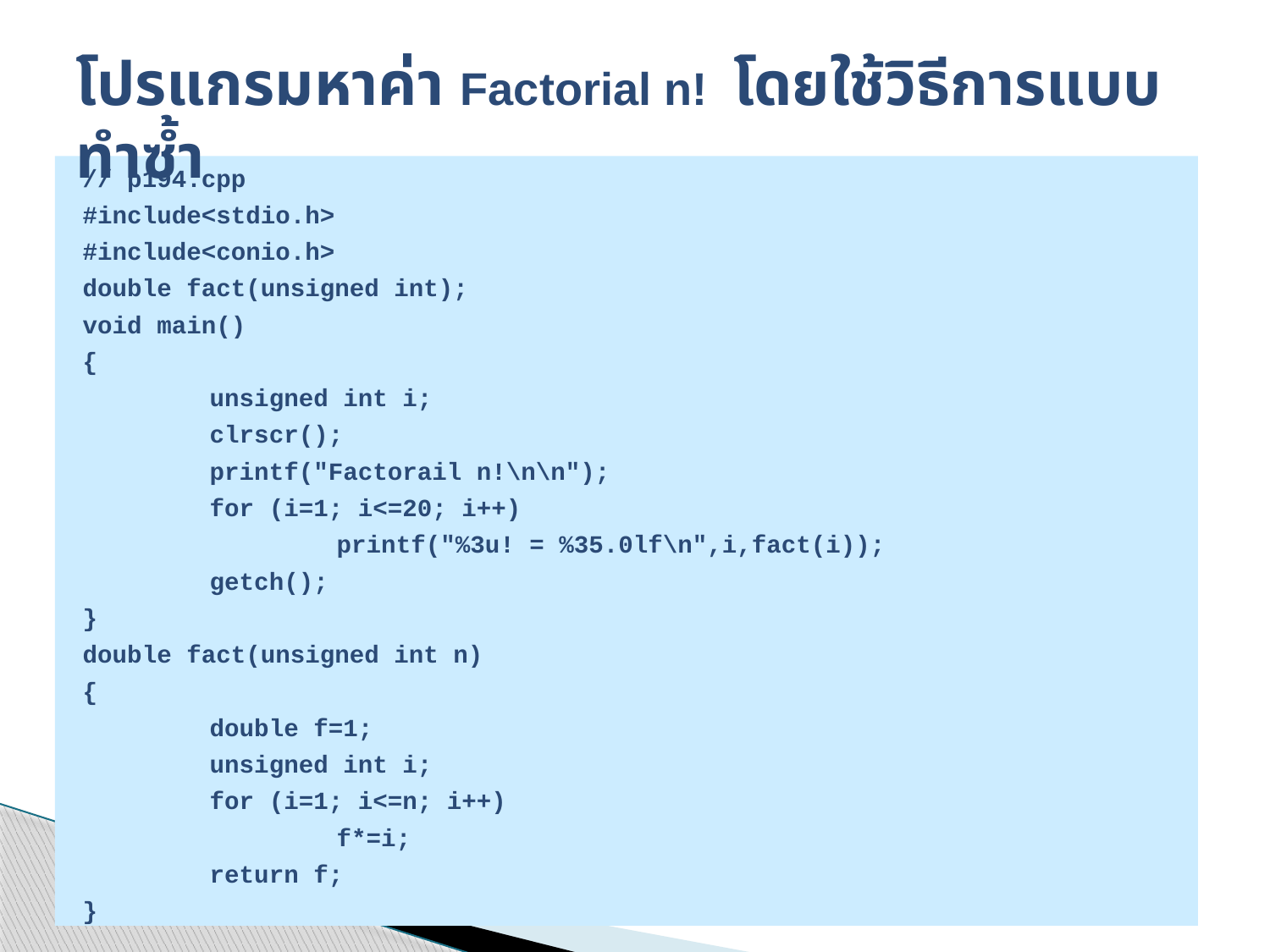

# โปรแกรมหาค่า Factorial n!  โดยใช้วิธีการแบบทำซ้ำ
// p194.cpp
#include<stdio.h>
#include<conio.h>
double fact(unsigned int);
void main()
{
	unsigned int i;
	clrscr();
	printf("Factorail n!\n\n");
	for (i=1; i<=20; i++)
		printf("%3u! = %35.0lf\n",i,fact(i));
	getch();
}
double fact(unsigned int n)
{
	double f=1;
	unsigned int i;
	for (i=1; i<=n; i++)
		f*=i;
	return f;
}